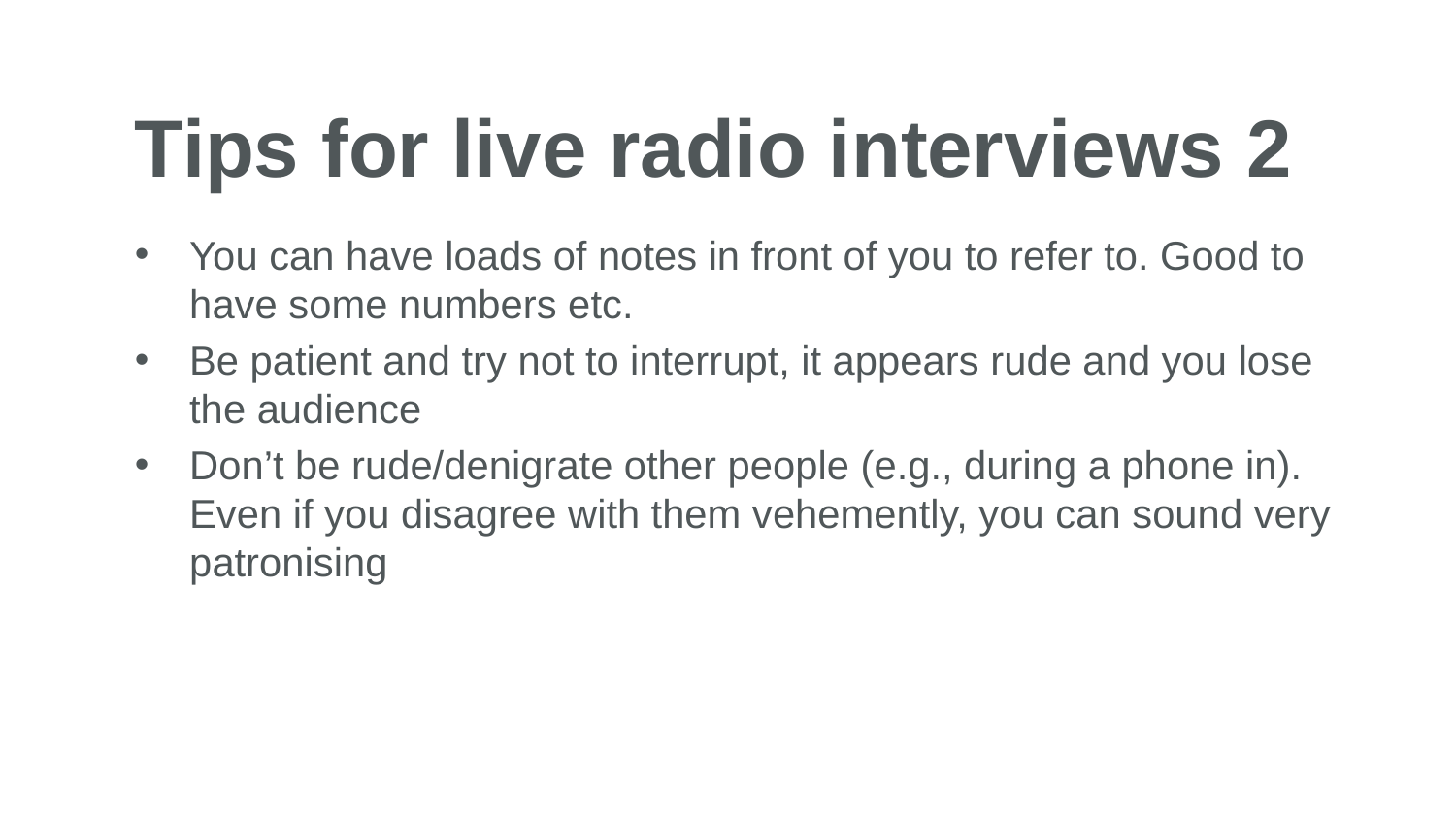

# Tips for live radio interviews 2
You can have loads of notes in front of you to refer to. Good to have some numbers etc.
Be patient and try not to interrupt, it appears rude and you lose the audience
Don’t be rude/denigrate other people (e.g., during a phone in). Even if you disagree with them vehemently, you can sound very patronising